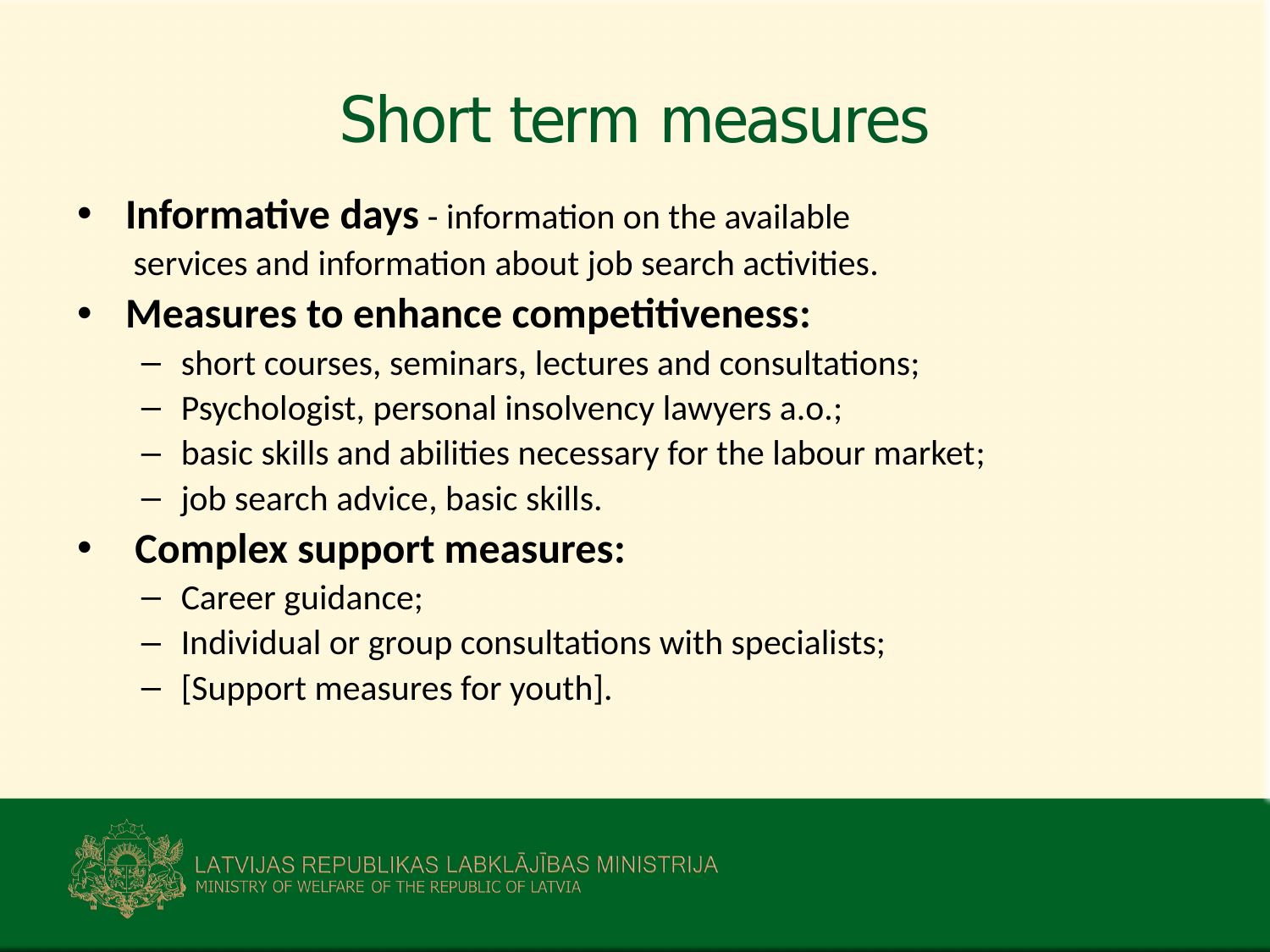

# Short term measures
Informative days - information on the available
	 services and information about job search activities.
Measures to enhance competitiveness:
short courses, seminars, lectures and consultations;
Psychologist, personal insolvency lawyers a.o.;
basic skills and abilities necessary for the labour market;
job search advice, basic skills.
 Complex support measures:
Career guidance;
Individual or group consultations with specialists;
[Support measures for youth].